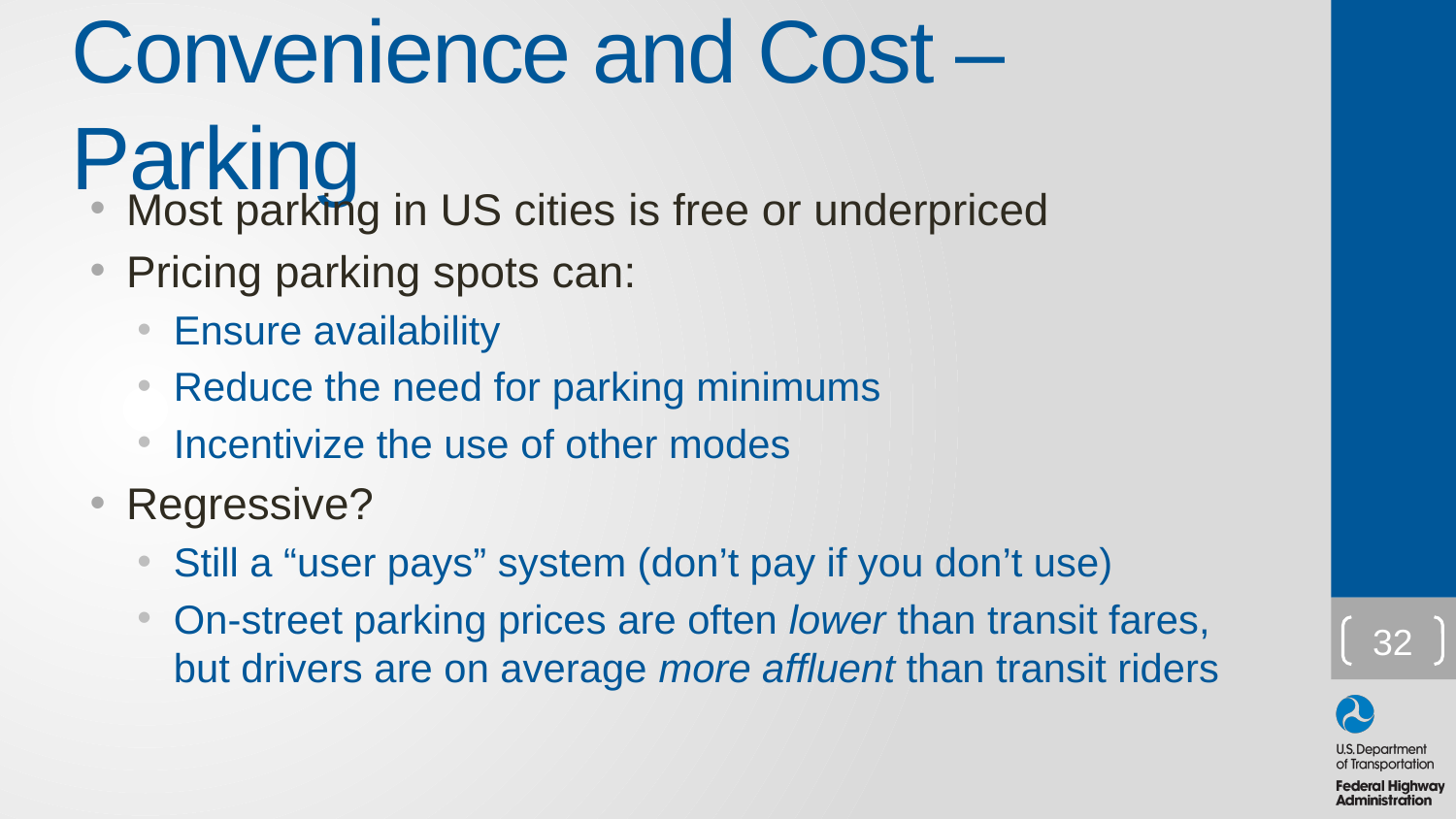

# Convenience and Cost – Parking
Most parking in US cities is free or underpriced
Pricing parking spots can:
Ensure availability
Reduce the need for parking minimums
Incentivize the use of other modes
Regressive?
Still a “user pays” system (don’t pay if you don’t use)
On-street parking prices are often lower than transit fares, but drivers are on average more affluent than transit riders

32